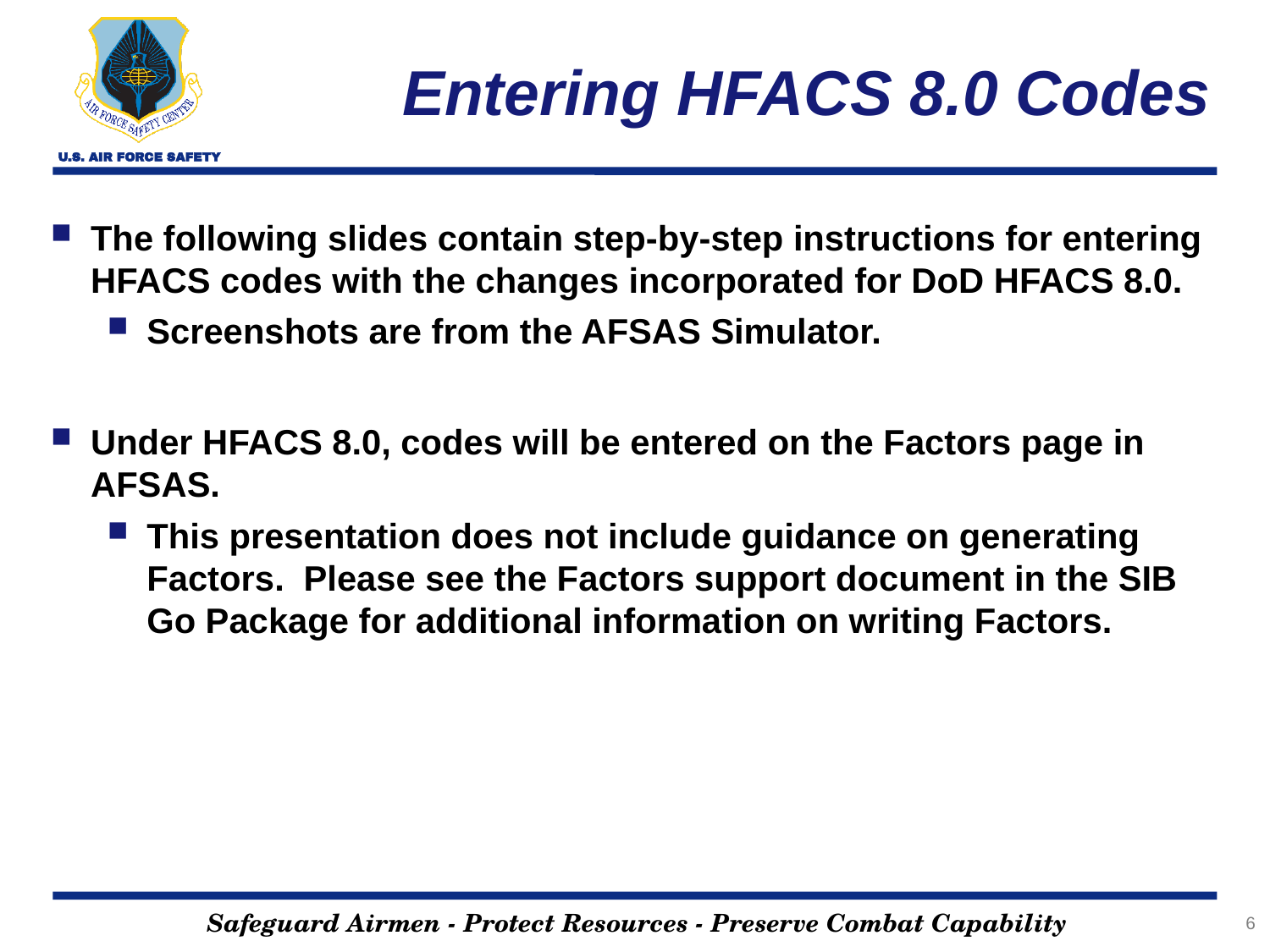

# Entering HFACS 8.0 Codes
The following slides contain step-by-step instructions for entering HFACS codes with the changes incorporated for DoD HFACS 8.0.
Screenshots are from the AFSAS Simulator.

Under HFACS 8.0, codes will be entered on the Factors page in AFSAS.
This presentation does not include guidance on generating Factors.  Please see the Factors support document in the SIB Go Package for additional information on writing Factors.

6